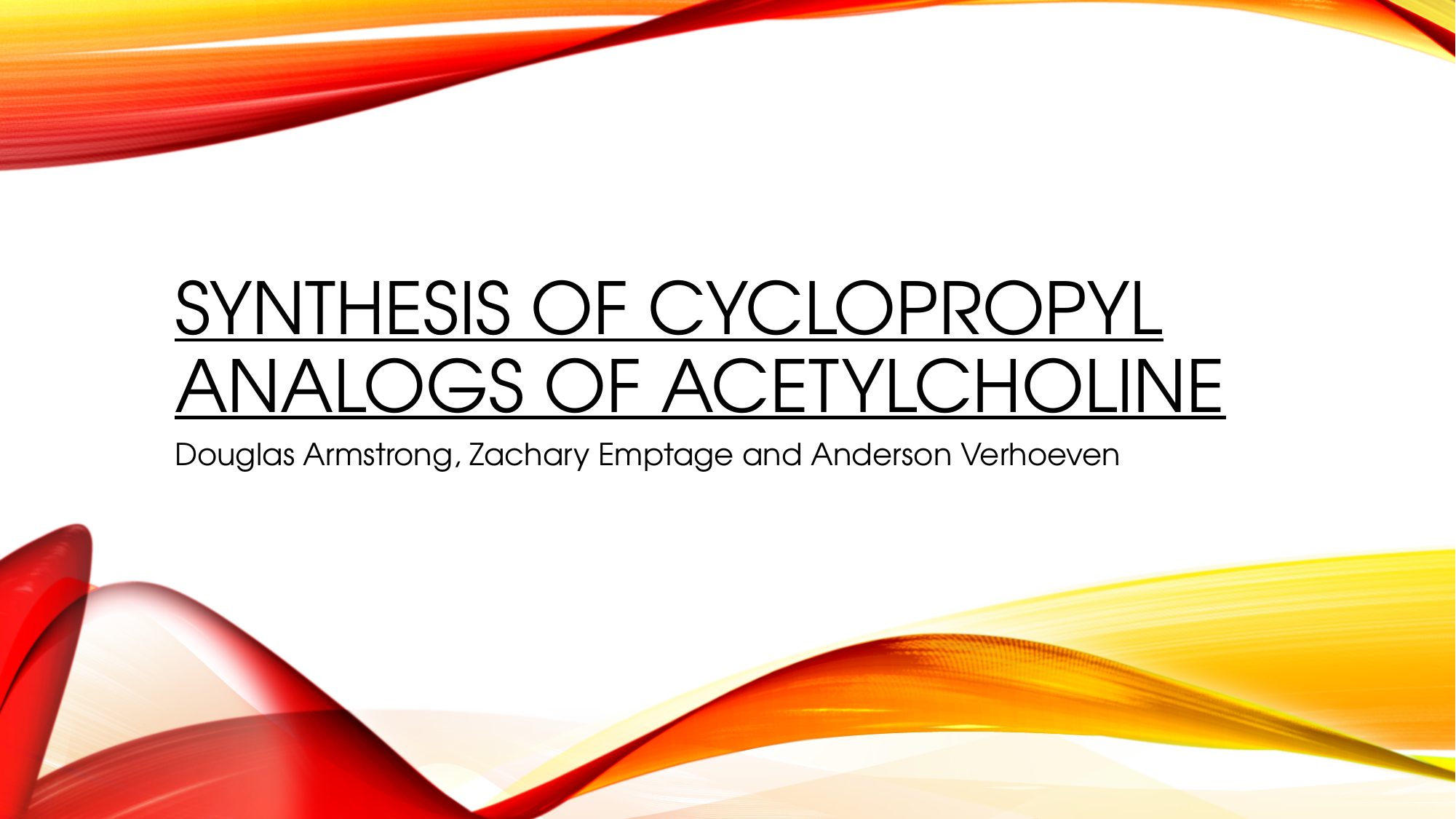

# Synthesis of Cyclopropyl Analogs of Acetylcholine
Douglas Armstrong, Zachary Emptage and Anderson Verhoeven